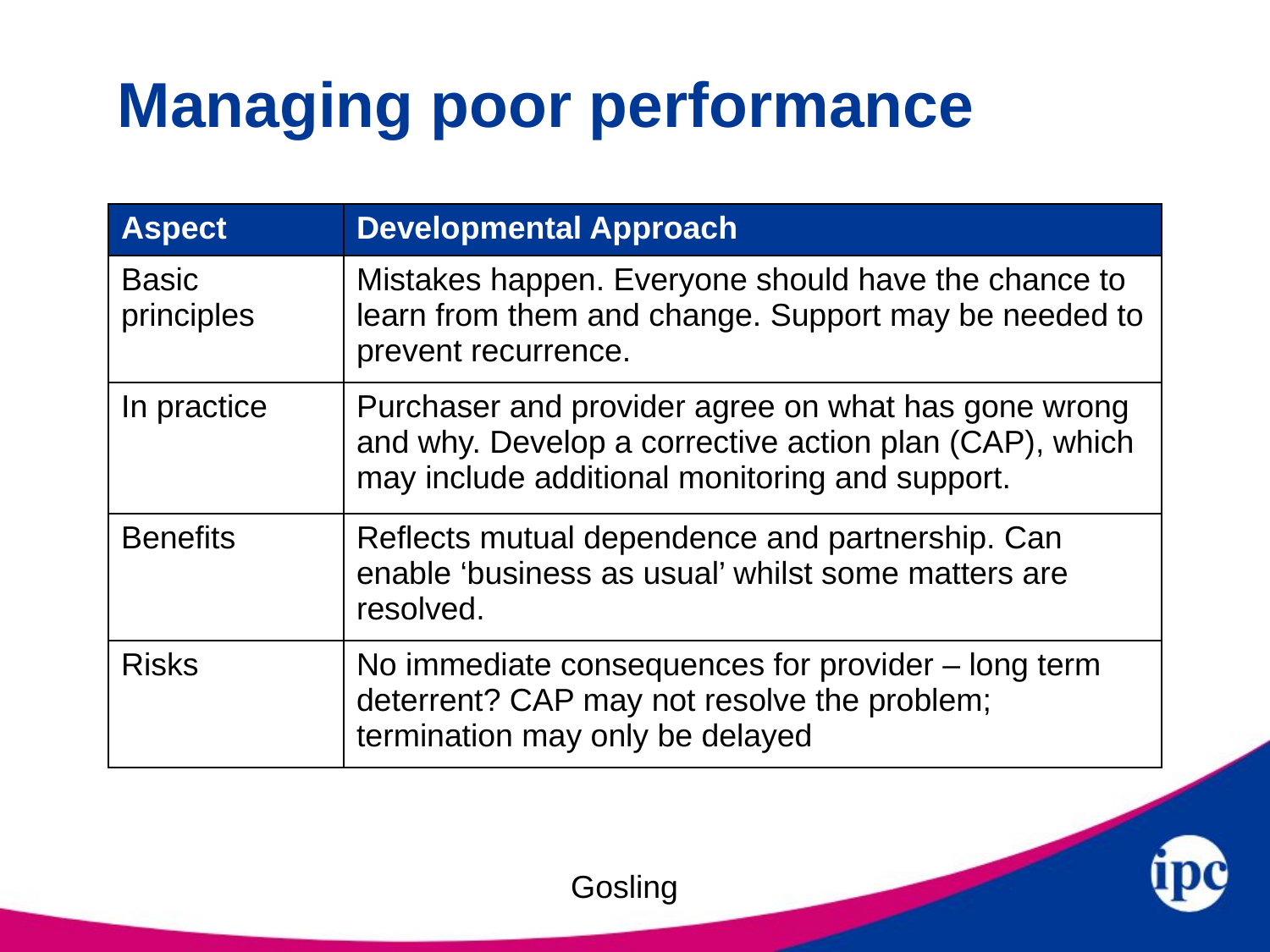

# Managing poor performance
| Aspect | Developmental Approach |
| --- | --- |
| Basic principles | Mistakes happen. Everyone should have the chance to learn from them and change. Support may be needed to prevent recurrence. |
| In practice | Purchaser and provider agree on what has gone wrong and why. Develop a corrective action plan (CAP), which may include additional monitoring and support. |
| Benefits | Reflects mutual dependence and partnership. Can enable ‘business as usual’ whilst some matters are resolved. |
| Risks | No immediate consequences for provider – long term deterrent? CAP may not resolve the problem; termination may only be delayed |
Gosling